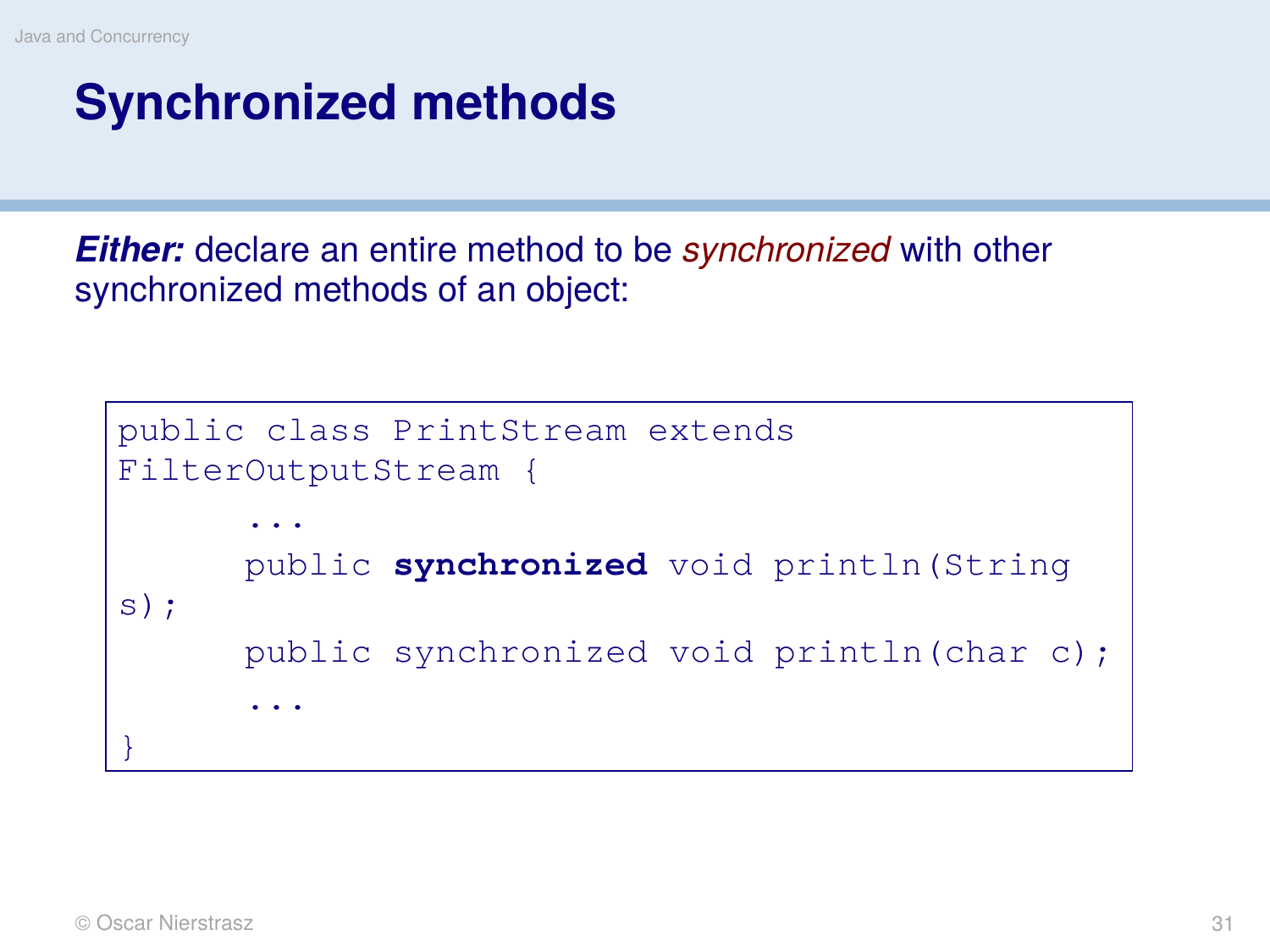

Java and Concurrency
# Synchronized methods
Either: declare an entire method to be synchronized with other synchronized methods of an object:
public class PrintStream extends FilterOutputStream {
	...
	public synchronized void println(String s);
	public synchronized void println(char c);
	...
}
© Oscar Nierstrasz
31